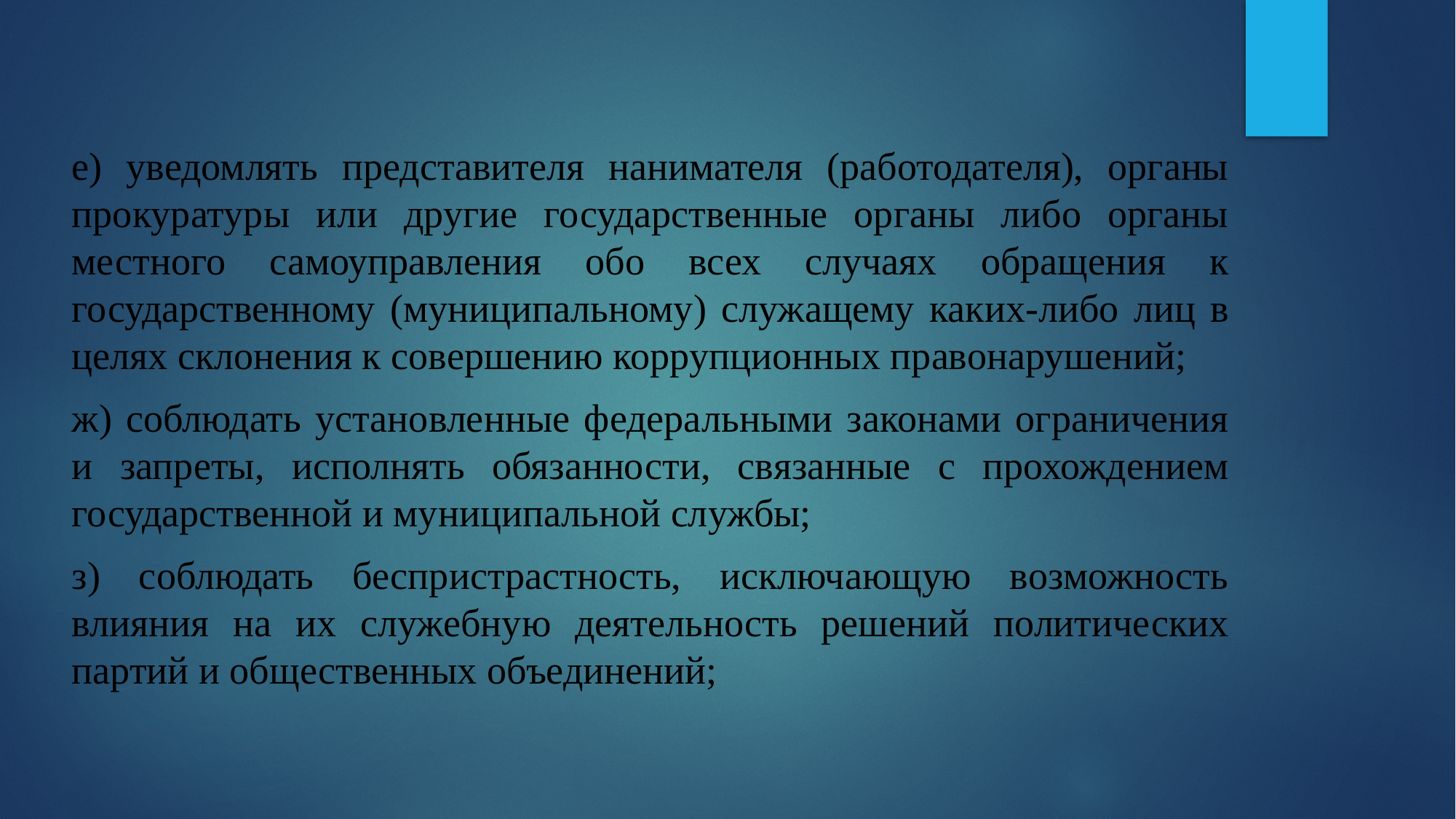

е) уведомлять представителя нанимателя (работодателя), органы прокуратуры или другие государственные органы либо органы местного самоуправления обо всех случаях обращения к государственному (муниципальному) служащему каких-либо лиц в целях склонения к совершению коррупционных правонарушений;
ж) соблюдать установленные федеральными законами ограничения и запреты, исполнять обязанности, связанные с прохождением государственной и муниципальной службы;
з) соблюдать беспристрастность, исключающую возможность влияния на их служебную деятельность решений политических партий и общественных объединений;